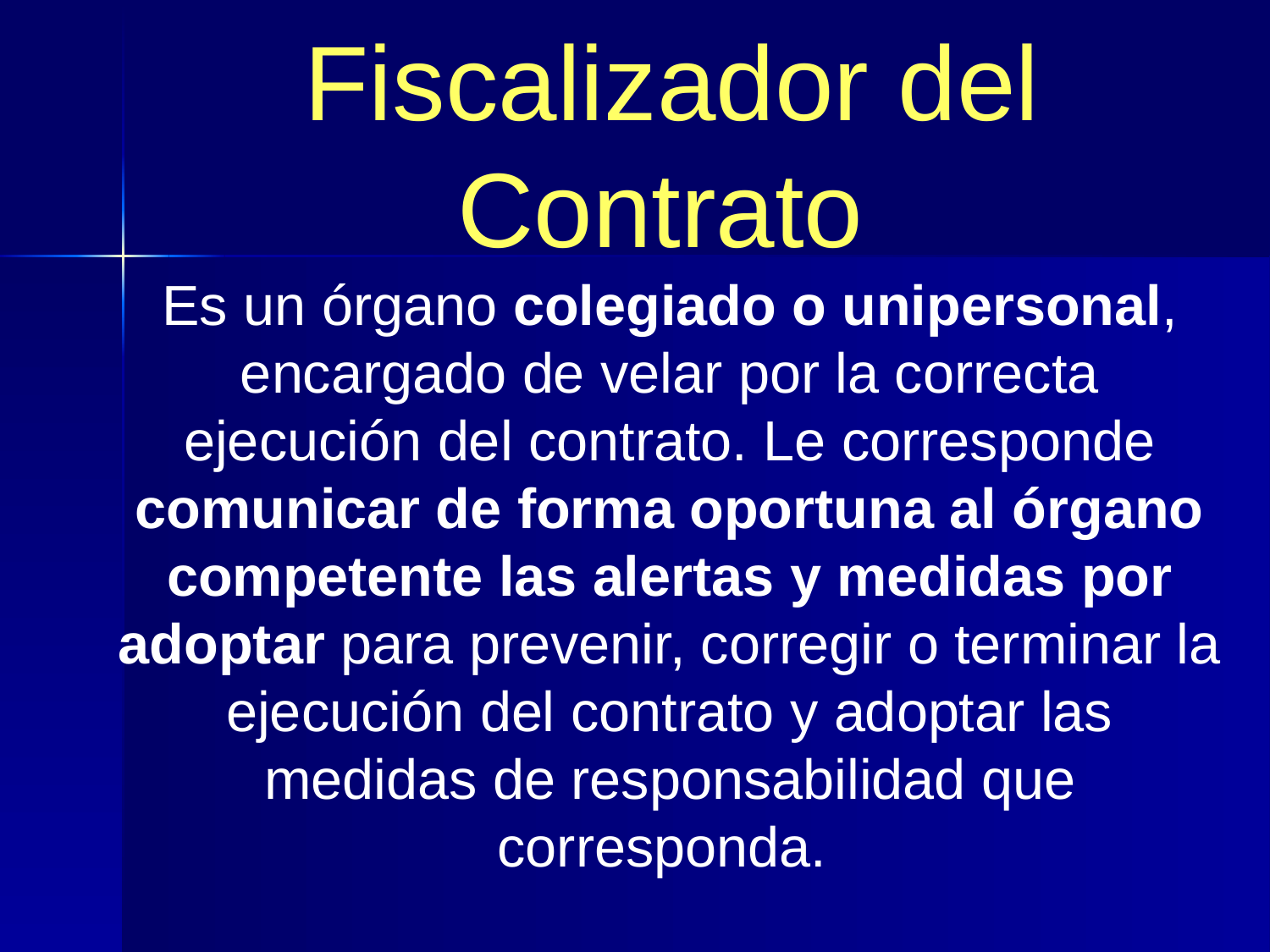

Fiscalizador del Contrato
Es un órgano colegiado o unipersonal, encargado de velar por la correcta ejecución del contrato. Le corresponde comunicar de forma oportuna al órgano competente las alertas y medidas por adoptar para prevenir, corregir o terminar la ejecución del contrato y adoptar las medidas de responsabilidad que corresponda.